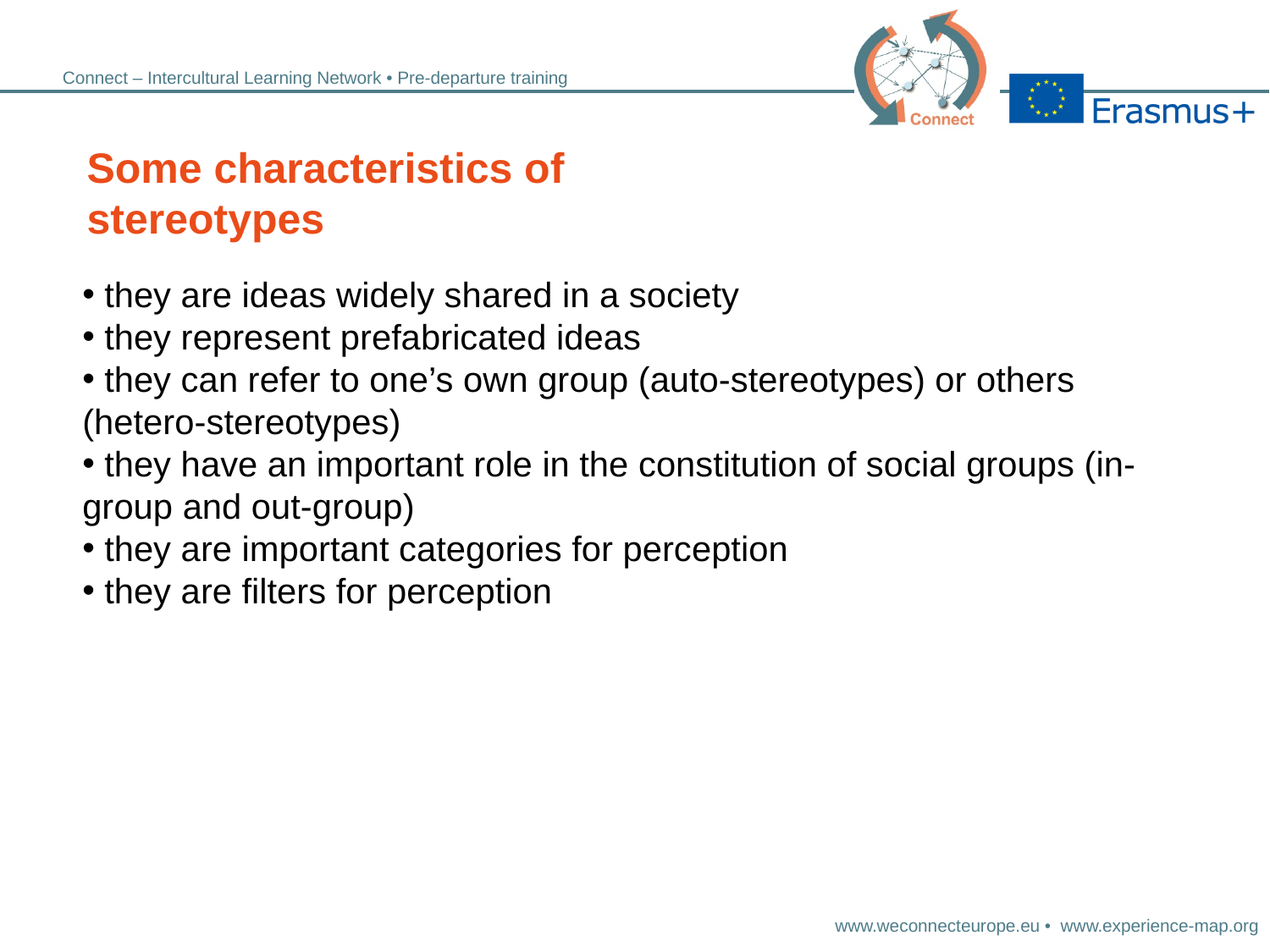

Some characteristics of stereotypes
 they are ideas widely shared in a society
 they represent prefabricated ideas
 they can refer to one’s own group (auto-stereotypes) or others (hetero-stereotypes)
 they have an important role in the constitution of social groups (in-group and out-group)
 they are important categories for perception
 they are filters for perception